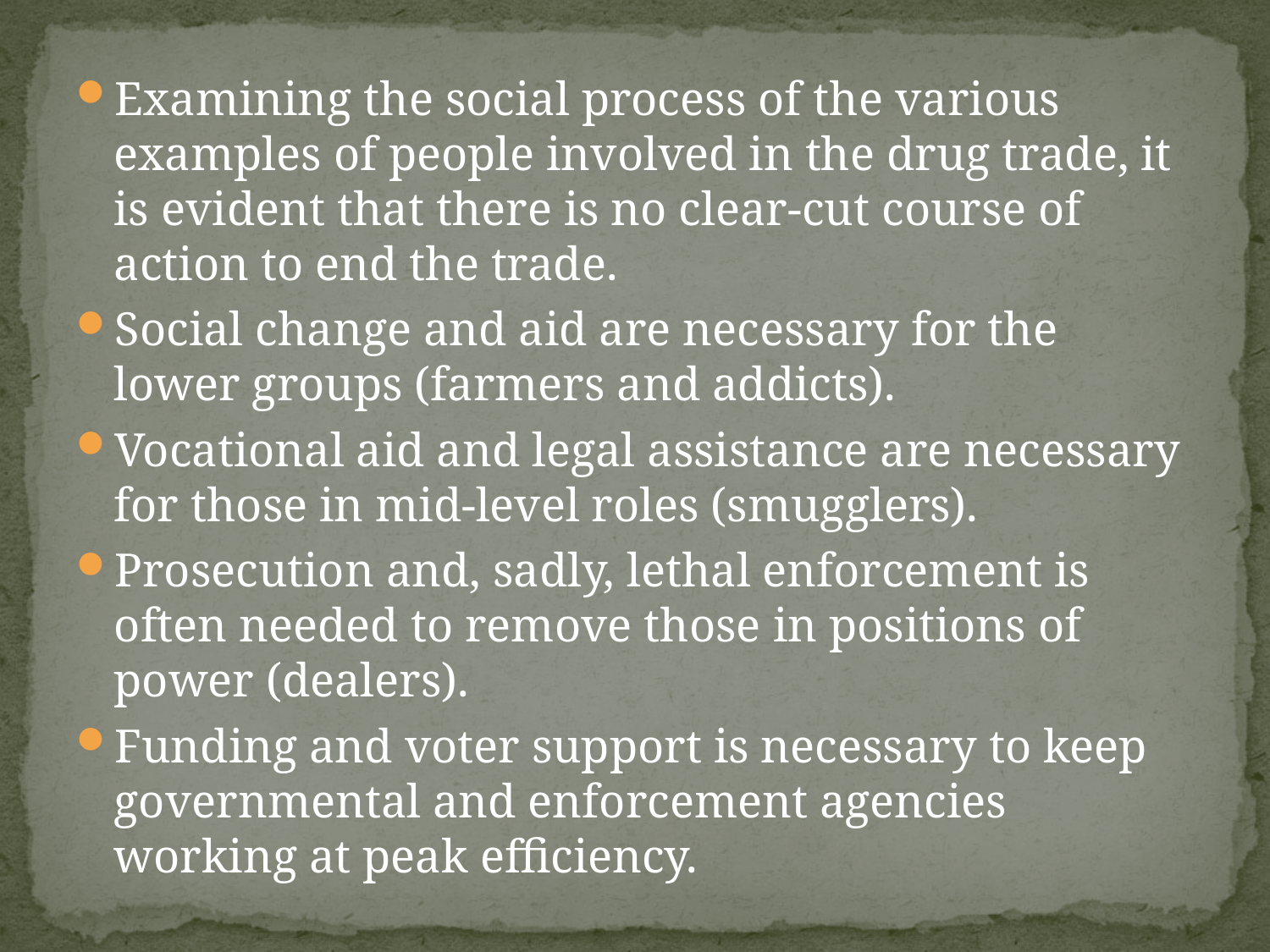

Examining the social process of the various examples of people involved in the drug trade, it is evident that there is no clear-cut course of action to end the trade.
Social change and aid are necessary for the lower groups (farmers and addicts).
Vocational aid and legal assistance are necessary for those in mid-level roles (smugglers).
Prosecution and, sadly, lethal enforcement is often needed to remove those in positions of power (dealers).
Funding and voter support is necessary to keep governmental and enforcement agencies working at peak efficiency.